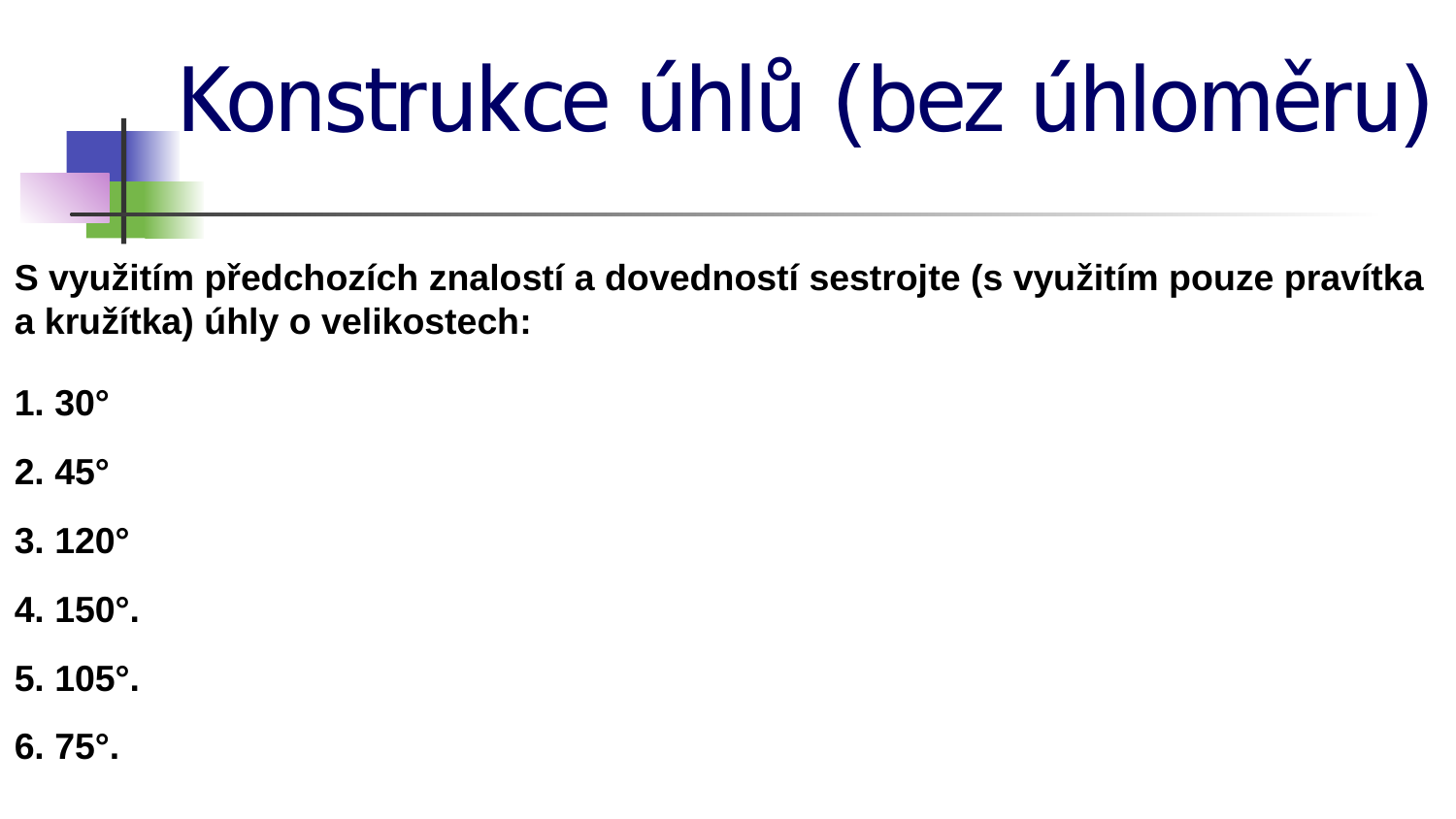

# Konstrukce úhlů (bez úhloměru)
S využitím předchozích znalostí a dovedností sestrojte (s využitím pouze pravítka a kružítka) úhly o velikostech:
1. 30°
2. 45°
3. 120°
4. 150°.
5. 105°.
6. 75°.